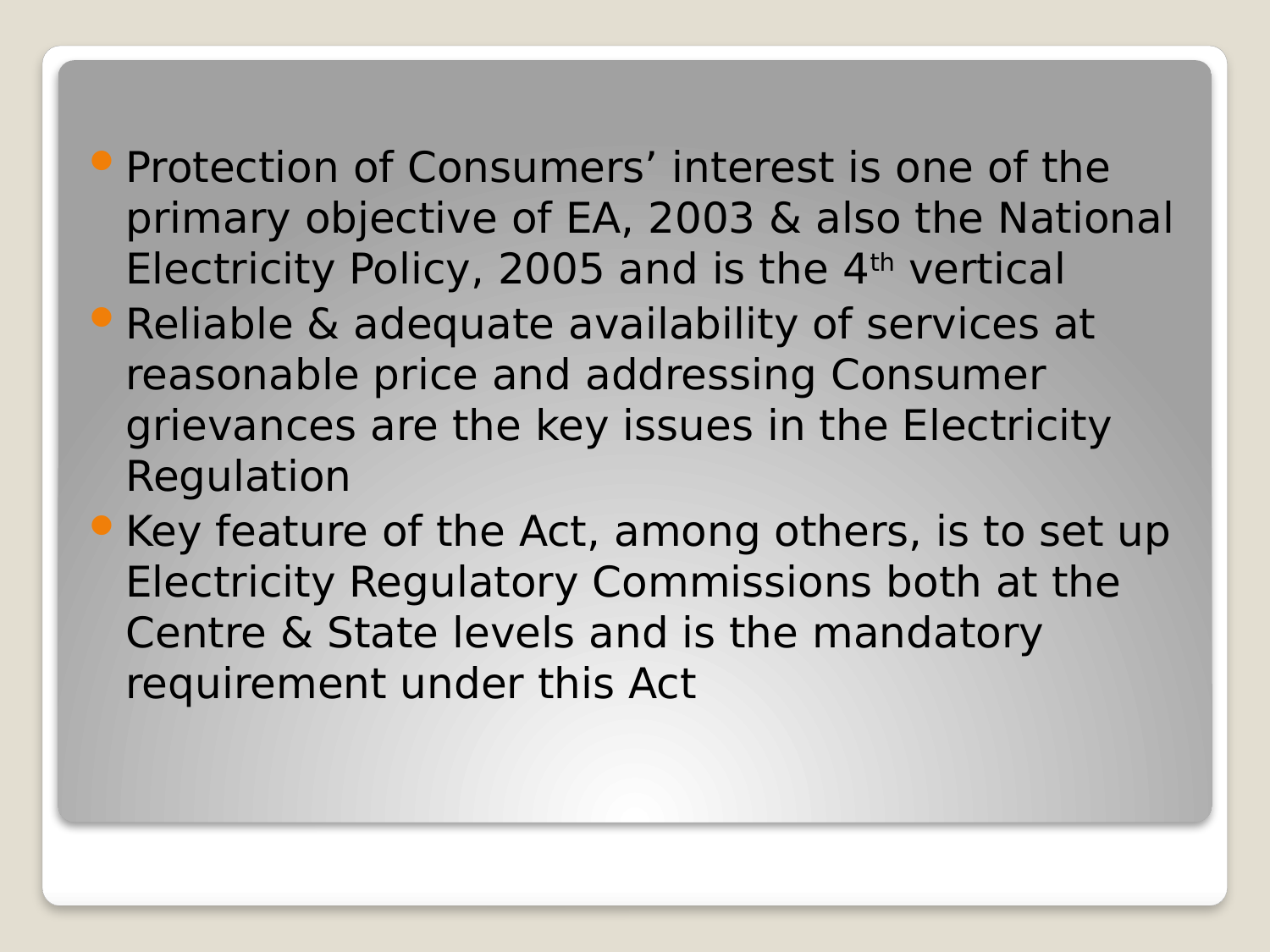

Protection of Consumers’ interest is one of the primary objective of EA, 2003 & also the National Electricity Policy, 2005 and is the 4th vertical
Reliable & adequate availability of services at reasonable price and addressing Consumer grievances are the key issues in the Electricity Regulation
Key feature of the Act, among others, is to set up Electricity Regulatory Commissions both at the Centre & State levels and is the mandatory requirement under this Act